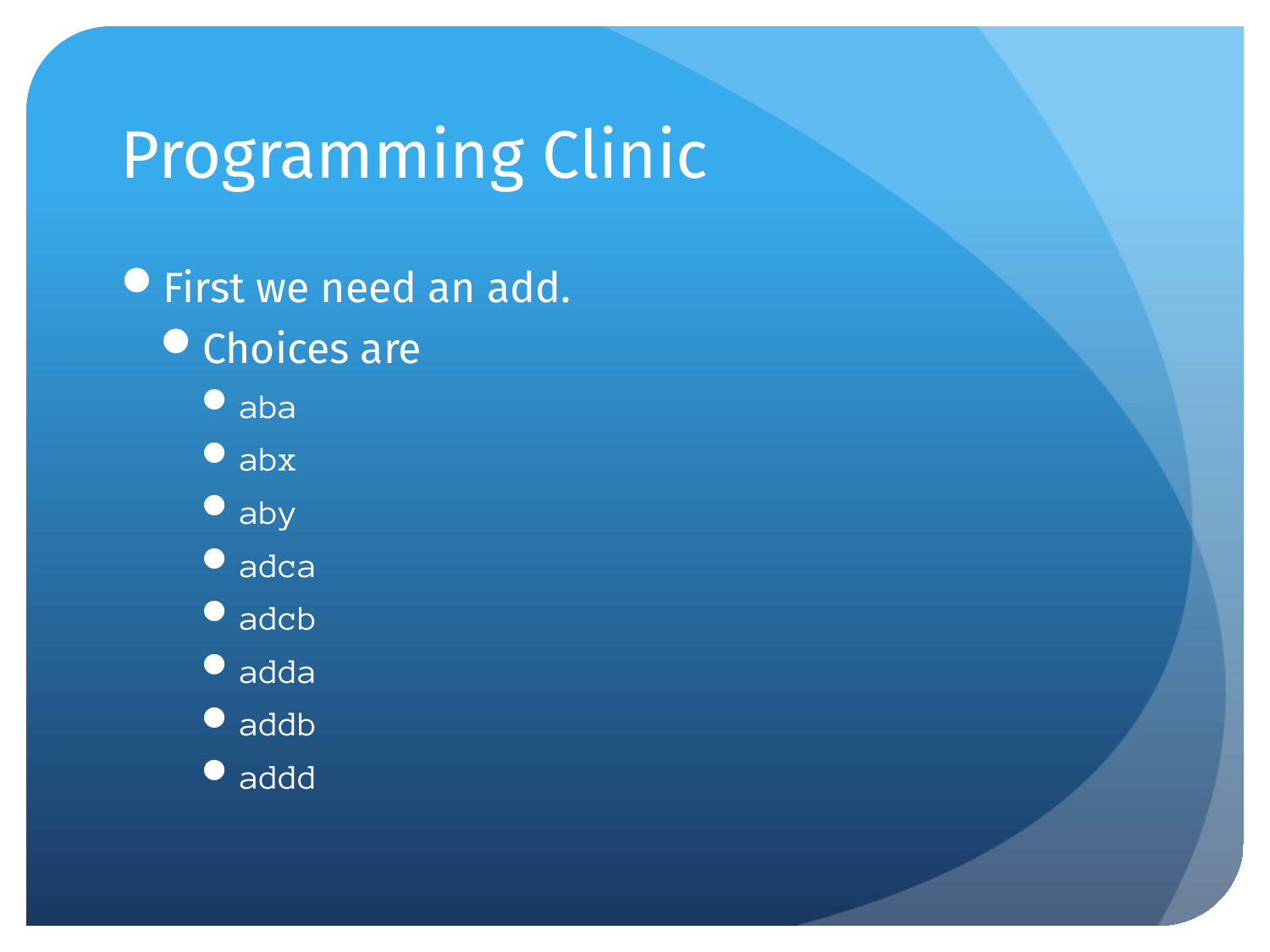

# Programming Clinic
First we need an add.
Choices are
aba
abx
aby
adca
adcb
adda
addb
addd